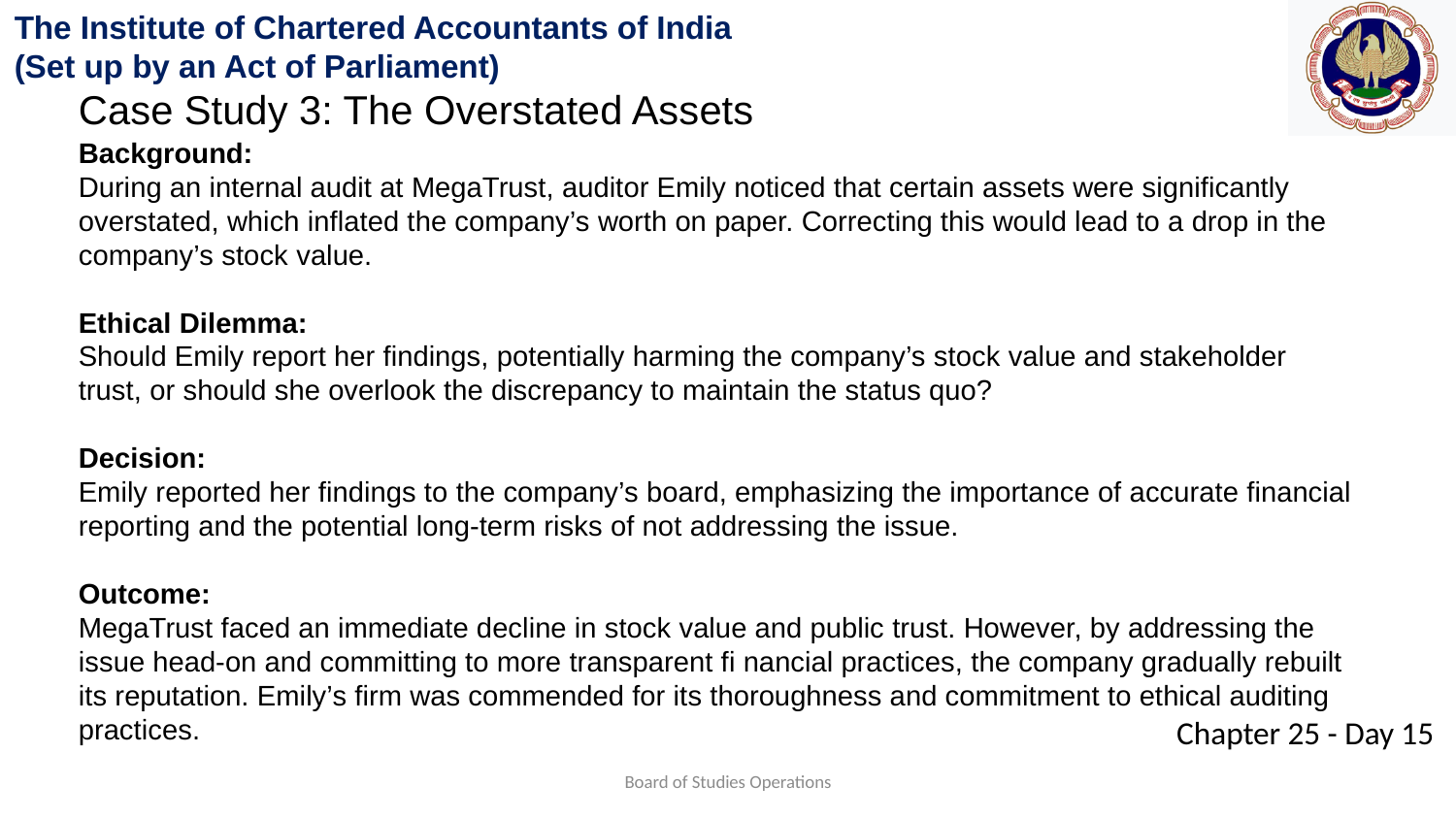

Case Study 3: The Overstated Assets
Background:
During an internal audit at MegaTrust, auditor Emily noticed that certain assets were significantly overstated, which inflated the company’s worth on paper. Correcting this would lead to a drop in the company’s stock value.

Ethical Dilemma:
Should Emily report her findings, potentially harming the company’s stock value and stakeholder trust, or should she overlook the discrepancy to maintain the status quo?

Decision:
Emily reported her findings to the company’s board, emphasizing the importance of accurate financial reporting and the potential long-term risks of not addressing the issue.

Outcome:
MegaTrust faced an immediate decline in stock value and public trust. However, by addressing the issue head-on and committing to more transparent fi nancial practices, the company gradually rebuilt its reputation. Emily’s firm was commended for its thoroughness and commitment to ethical auditing practices.

Board of Studies Operations